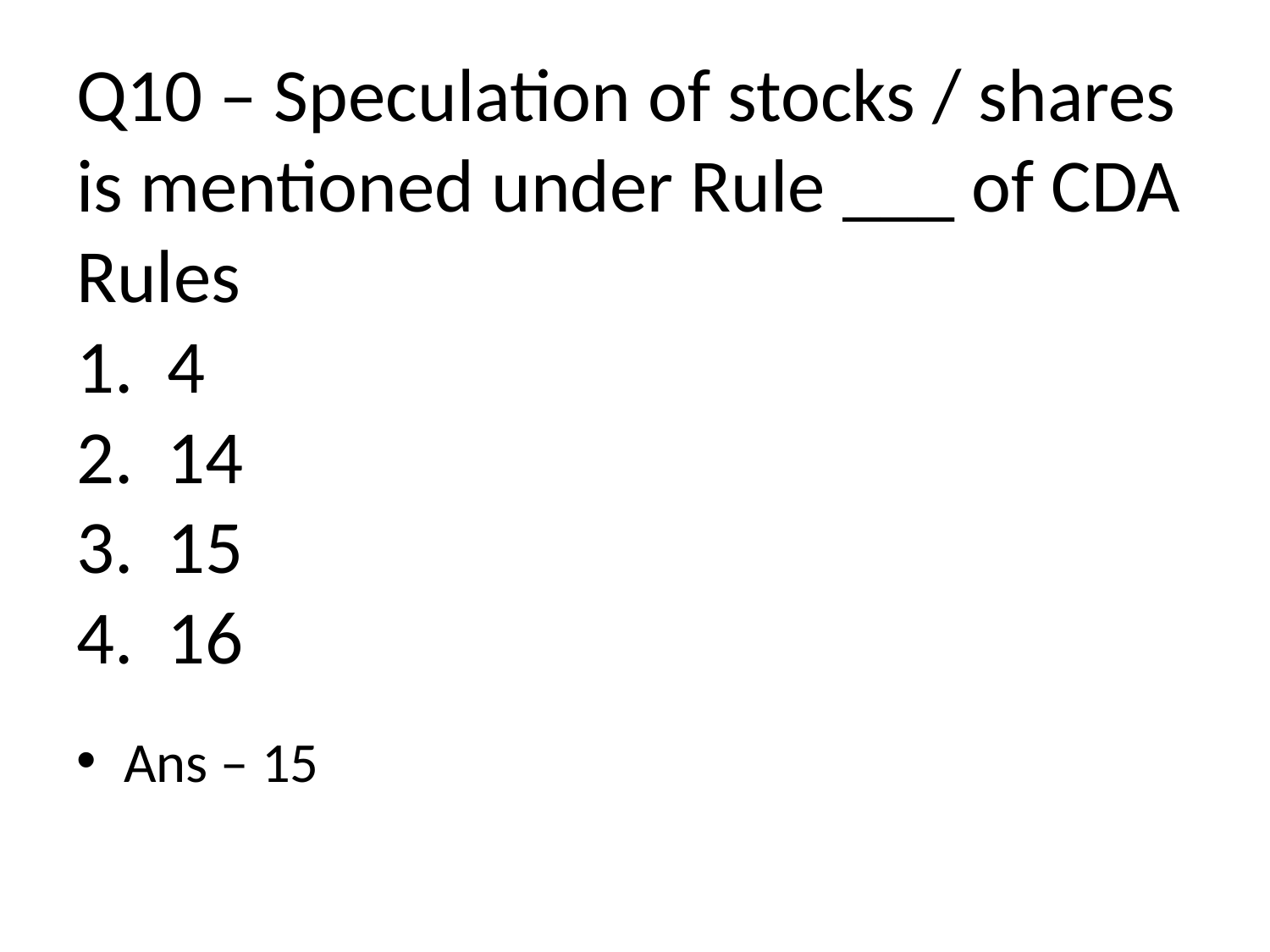

# Q10 – Speculation of stocks / shares is mentioned under Rule ___ of CDA Rules 1.  4 2.  14 3.  15 4.  16
Ans – 15